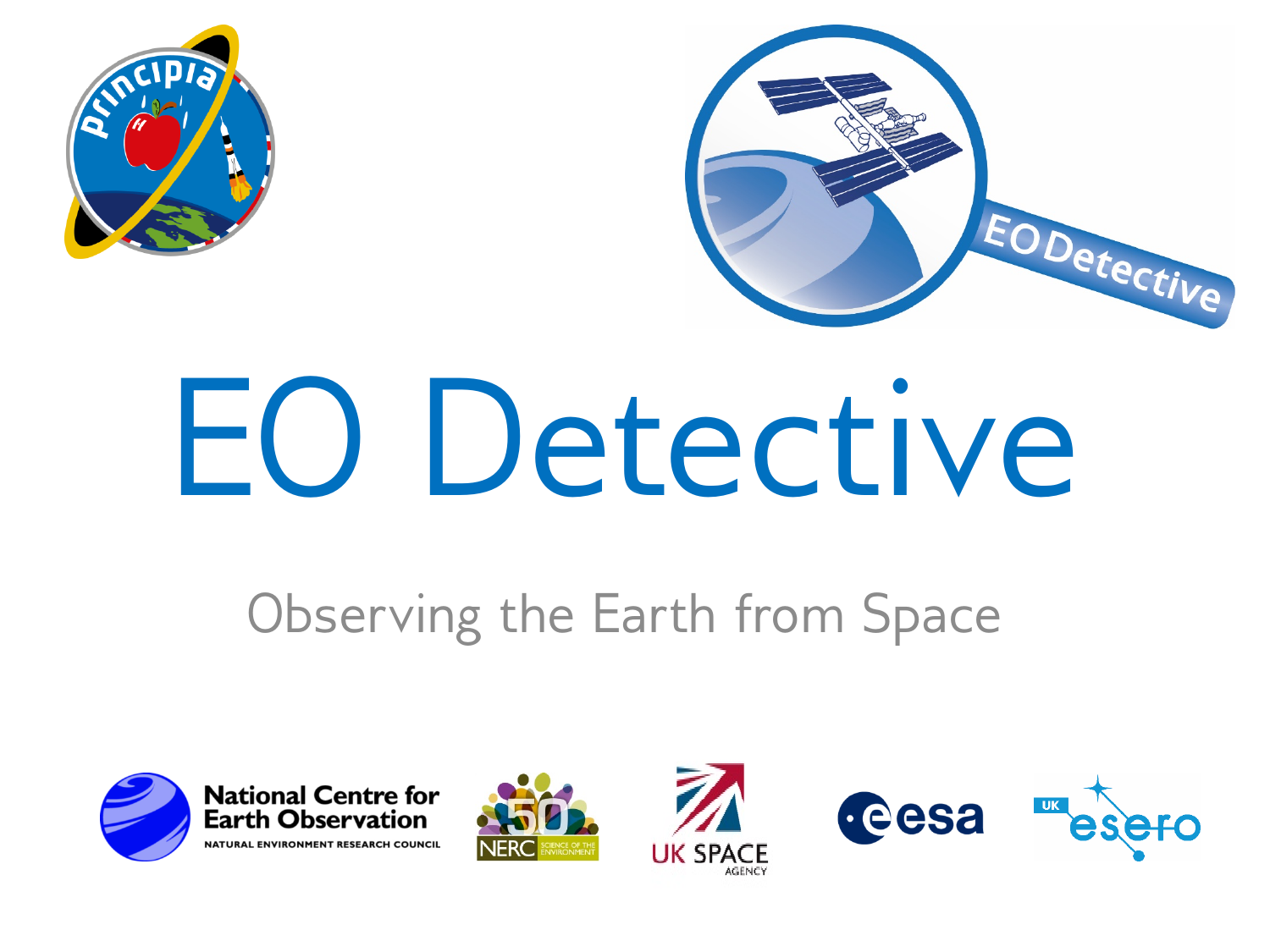

# EO Detective
Observing the Earth from Space